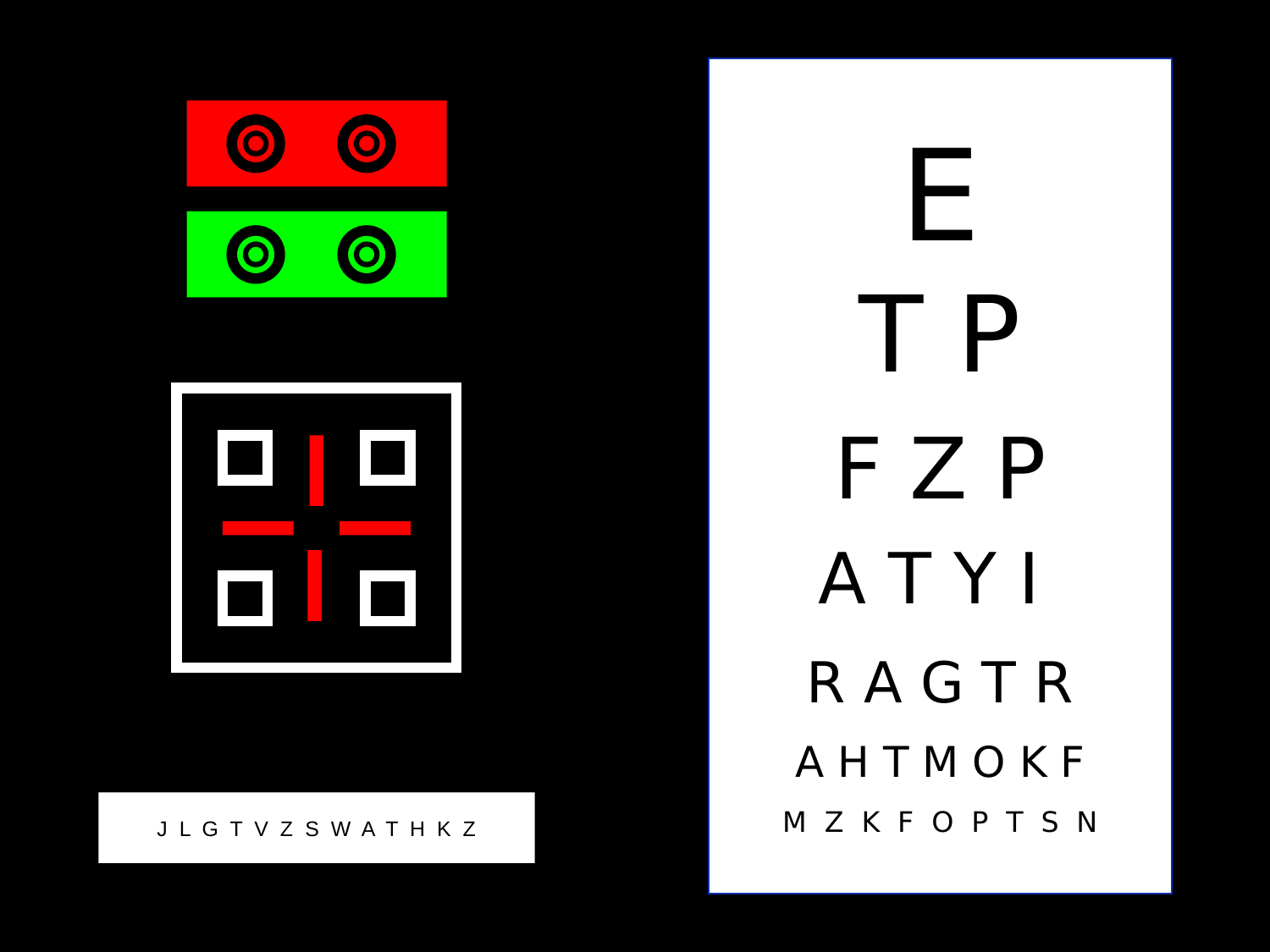

E
T P
F Z P
A T Y I
R A G T R
A H T M O K F
M  Z  K  F  O  P  T  S  N

J  L  G  T  V  Z  S  W  A  T  H  K  Z